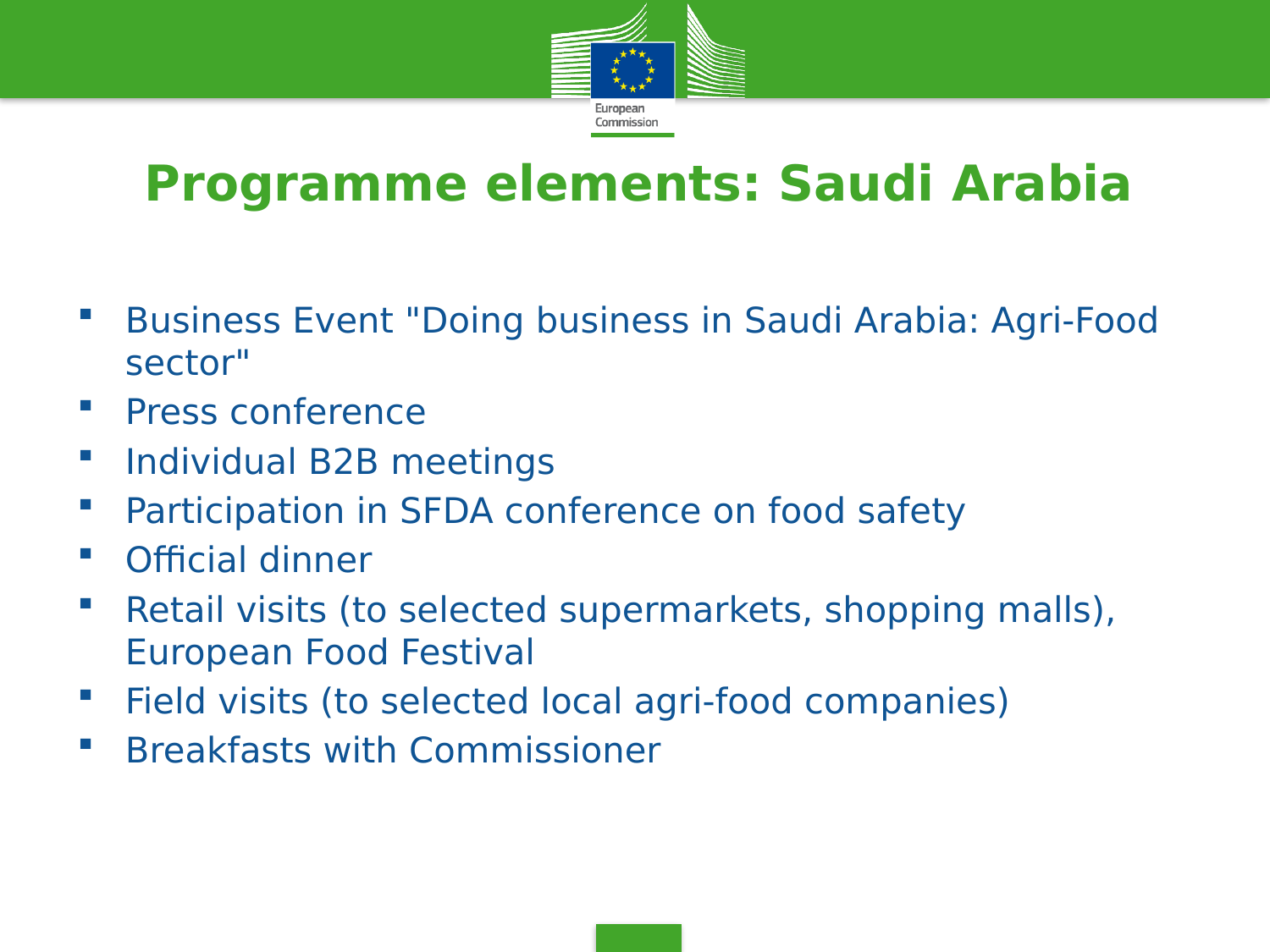

# Programme elements: Saudi Arabia

Business Event "Doing business in Saudi Arabia: Agri-Food sector"
Press conference
Individual B2B meetings
Participation in SFDA conference on food safety
Official dinner
Retail visits (to selected supermarkets, shopping malls), European Food Festival
Field visits (to selected local agri-food companies)
Breakfasts with Commissioner